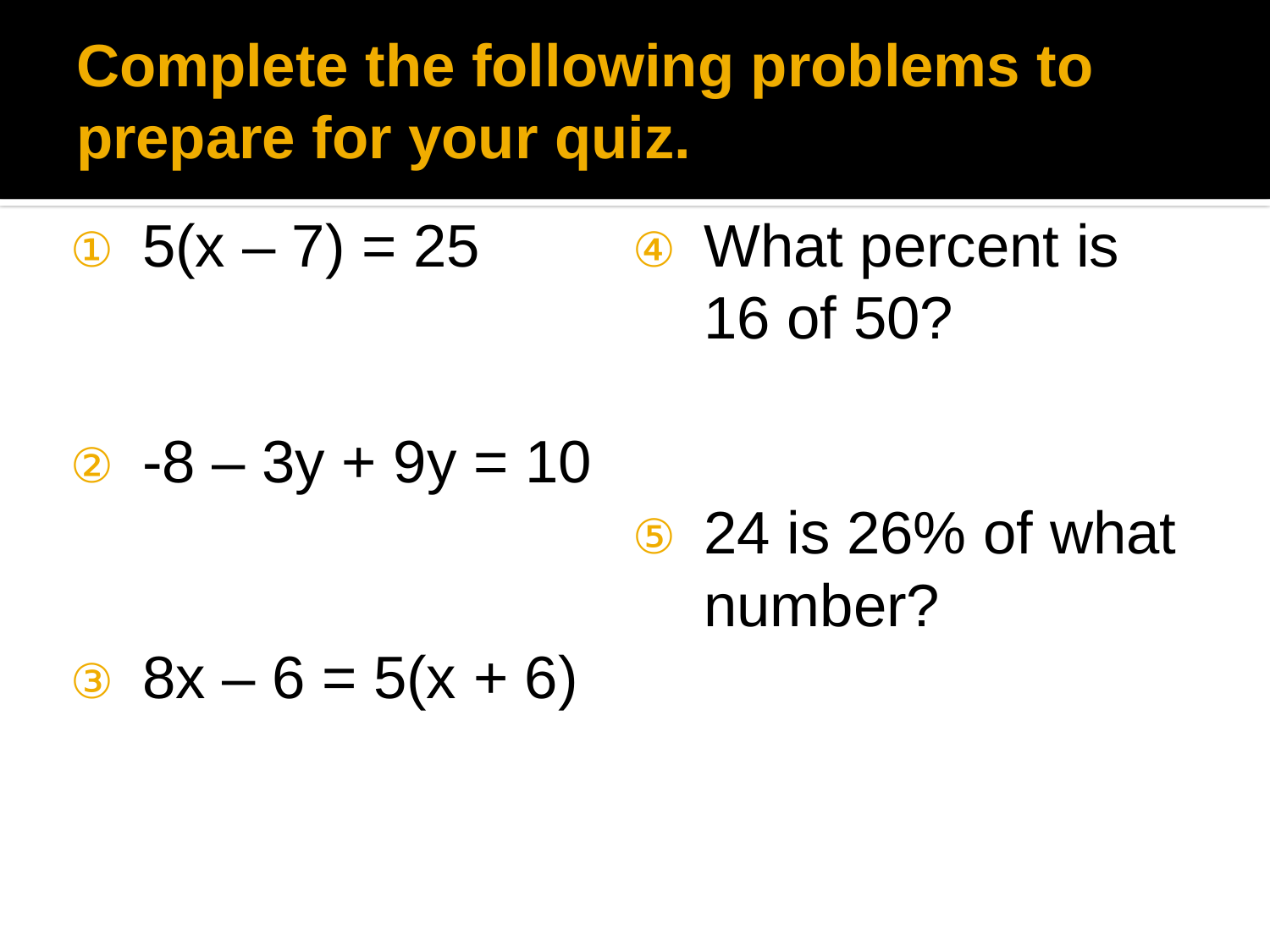

# Complete the following problems to prepare for your quiz.
5(x – 7) = 25
-8 – 3y + 9y = 10
8x – 6 = 5(x + 6)
What percent is 16 of 50?
24 is 26% of what number?